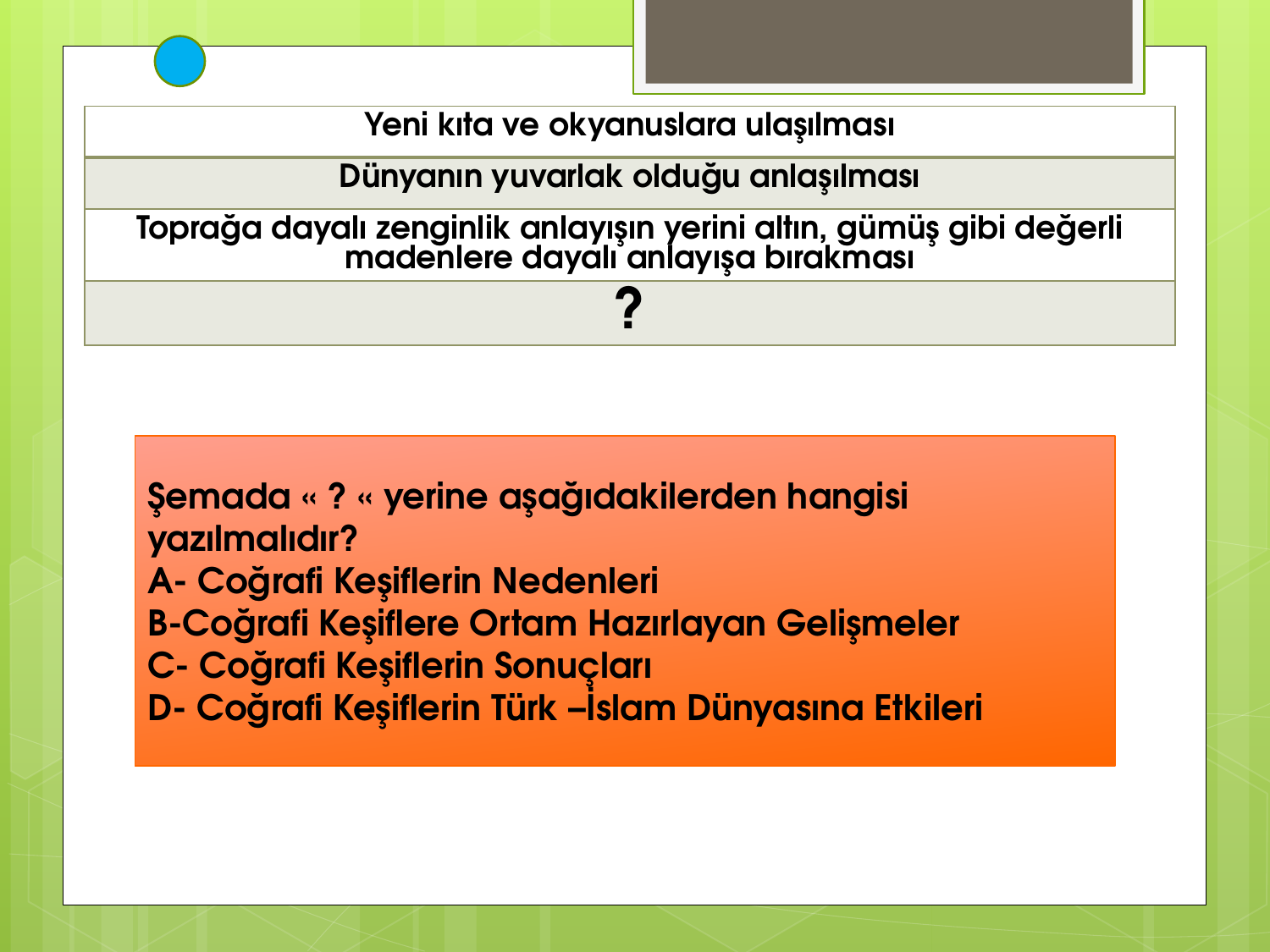

| Yeni kıta ve okyanuslara ulaşılması |
| --- |
| Dünyanın yuvarlak olduğu anlaşılması |
| Toprağa dayalı zenginlik anlayışın yerini altın, gümüş gibi değerli madenlere dayalı anlayışa bırakması |
| ? |
Şemada « ? « yerine aşağıdakilerden hangisi yazılmalıdır?
A- Coğrafi Keşiflerin Nedenleri
B-Coğrafi Keşiflere Ortam Hazırlayan Gelişmeler
C- Coğrafi Keşiflerin Sonuçları
D- Coğrafi Keşiflerin Türk –İslam Dünyasına Etkileri